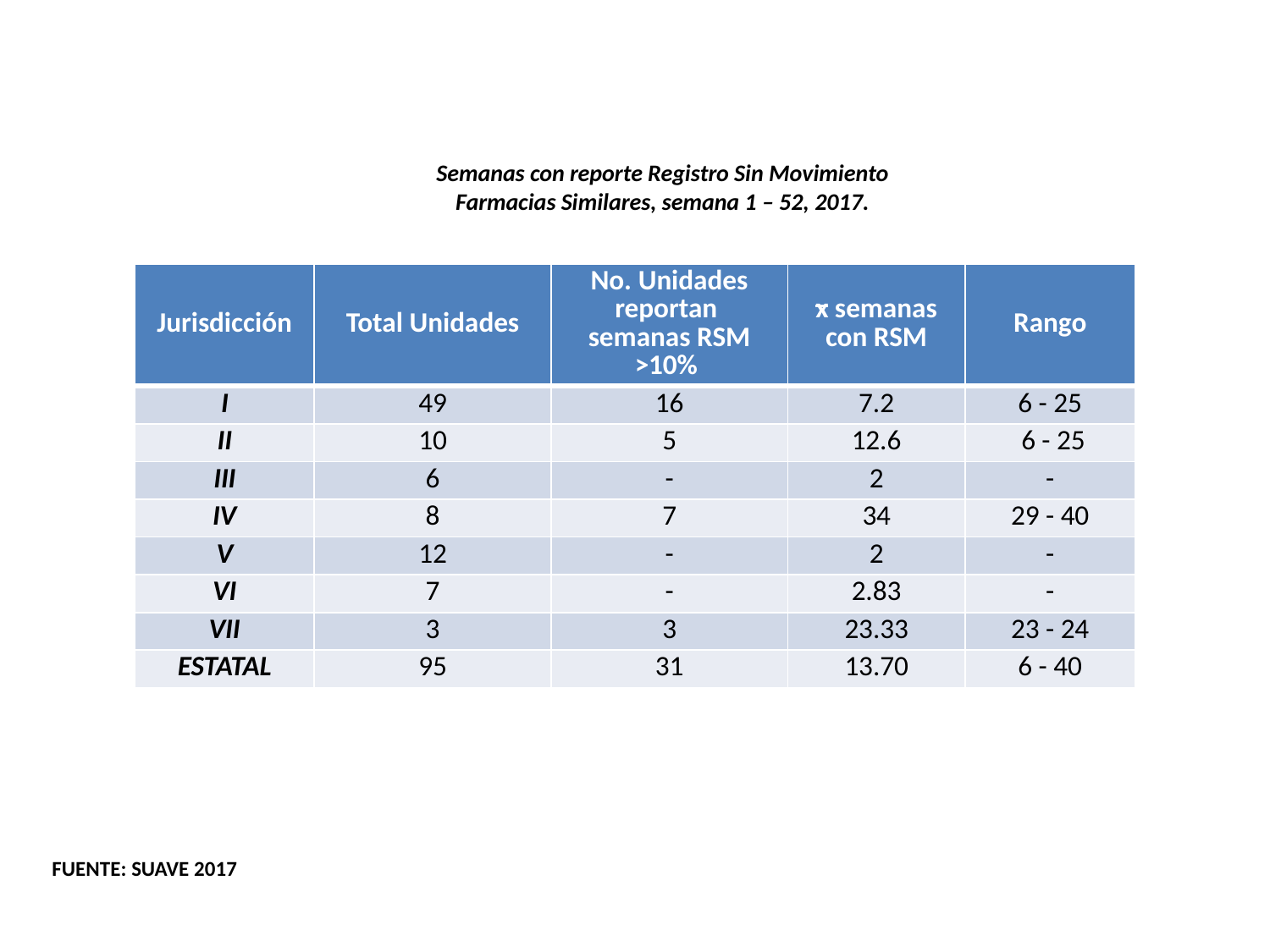

Semanas con reporte Registro Sin Movimiento
Farmacias Similares, semana 1 – 52, 2017.
| Jurisdicción | Total Unidades | No. Unidades reportan semanas RSM >10% | x semanas con RSM | Rango |
| --- | --- | --- | --- | --- |
| I | 49 | 16 | 7.2 | 6 - 25 |
| II | 10 | 5 | 12.6 | 6 - 25 |
| III | 6 | - | 2 | - |
| IV | 8 | 7 | 34 | 29 - 40 |
| V | 12 | - | 2 | - |
| VI | 7 | - | 2.83 | - |
| VII | 3 | 3 | 23.33 | 23 - 24 |
| ESTATAL | 95 | 31 | 13.70 | 6 - 40 |
FUENTE: SUAVE 2017